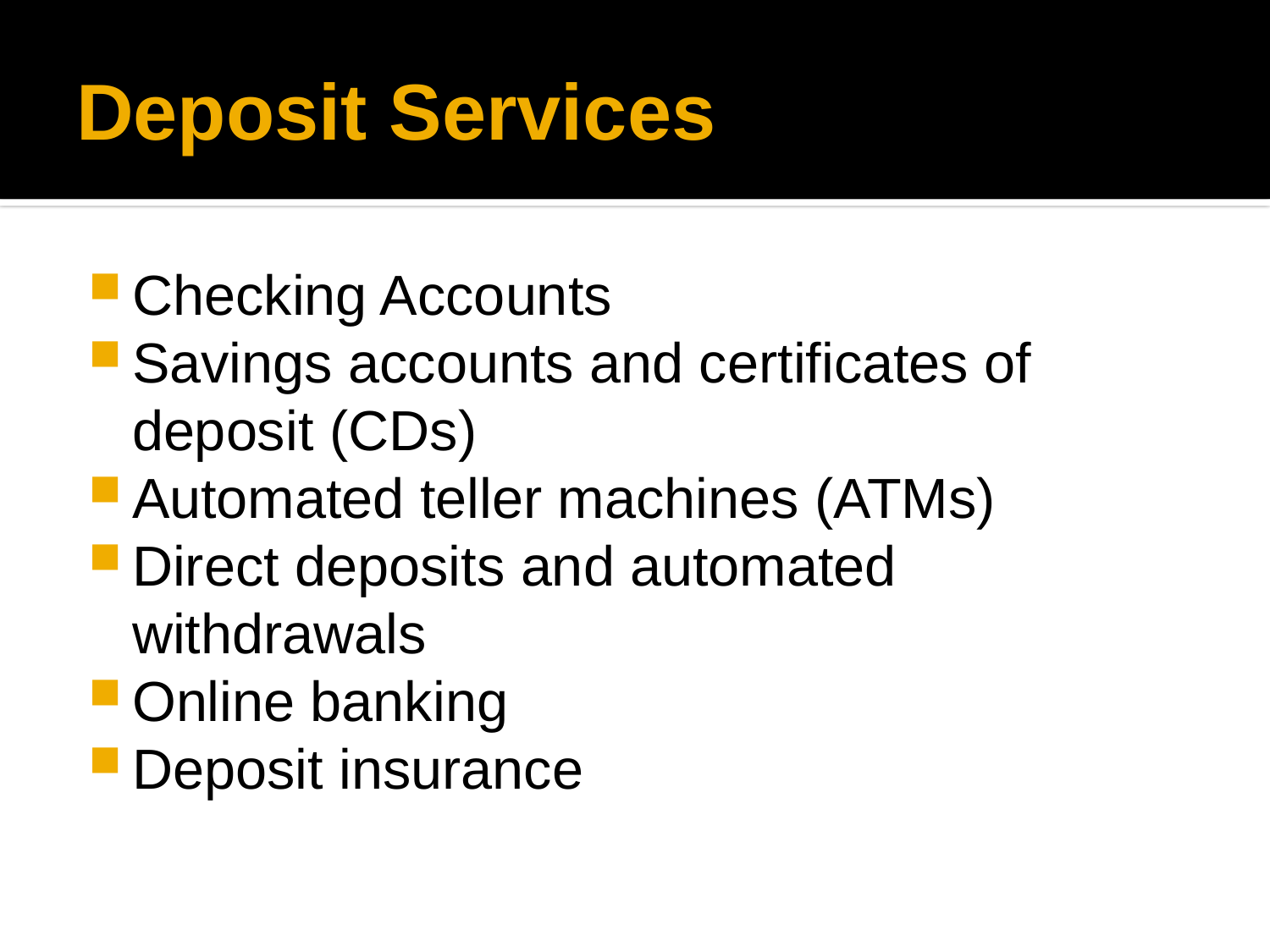

# Deposit Services
Checking Accounts
Savings accounts and certificates of deposit (CDs)
Automated teller machines (ATMs)
Direct deposits and automated withdrawals
Online banking
Deposit insurance